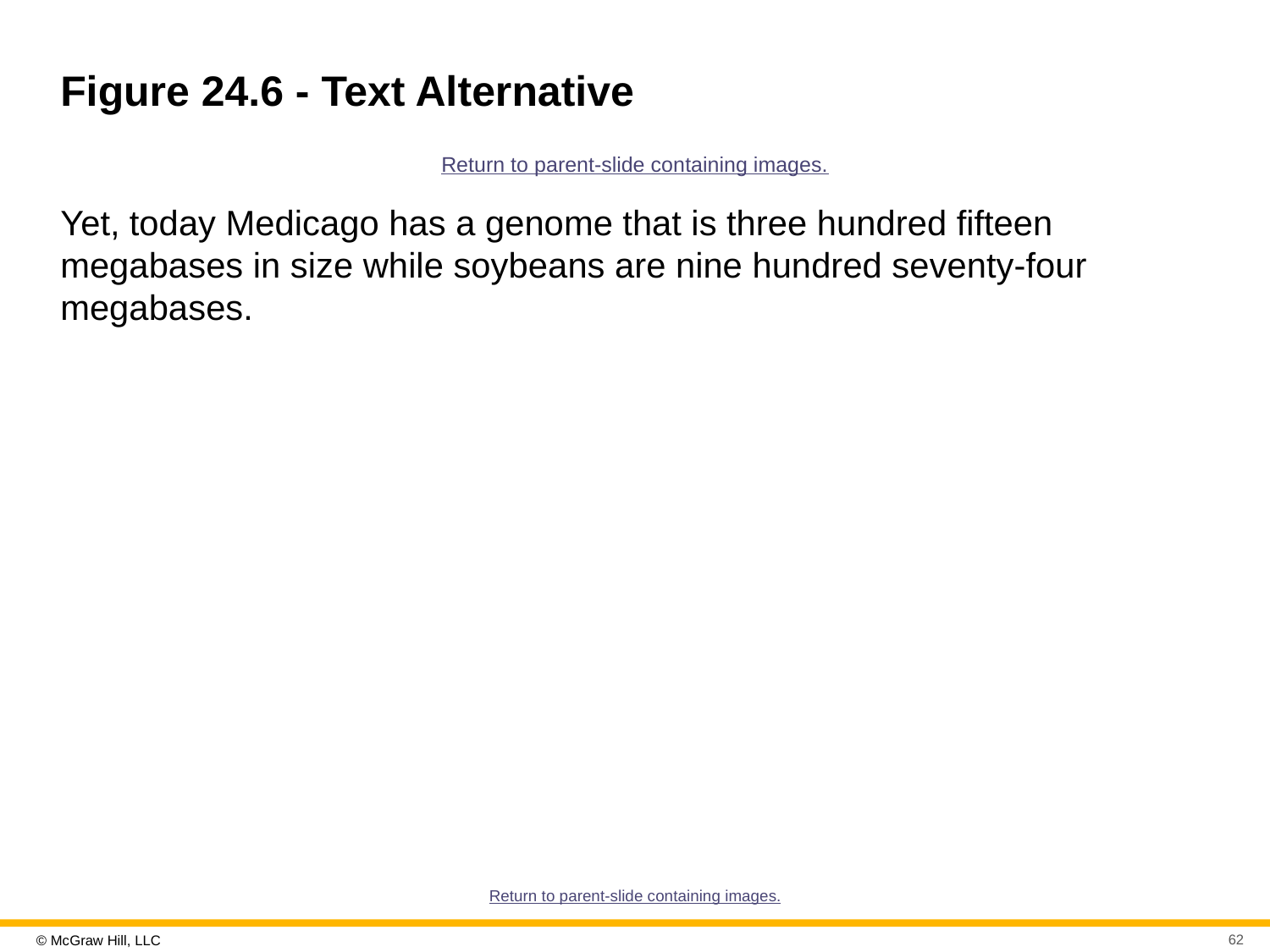

# Figure 24.6 - Text Alternative
Return to parent-slide containing images.
Yet, today Medicago has a genome that is three hundred fifteen megabases in size while soybeans are nine hundred seventy-four megabases.
Return to parent-slide containing images.
62